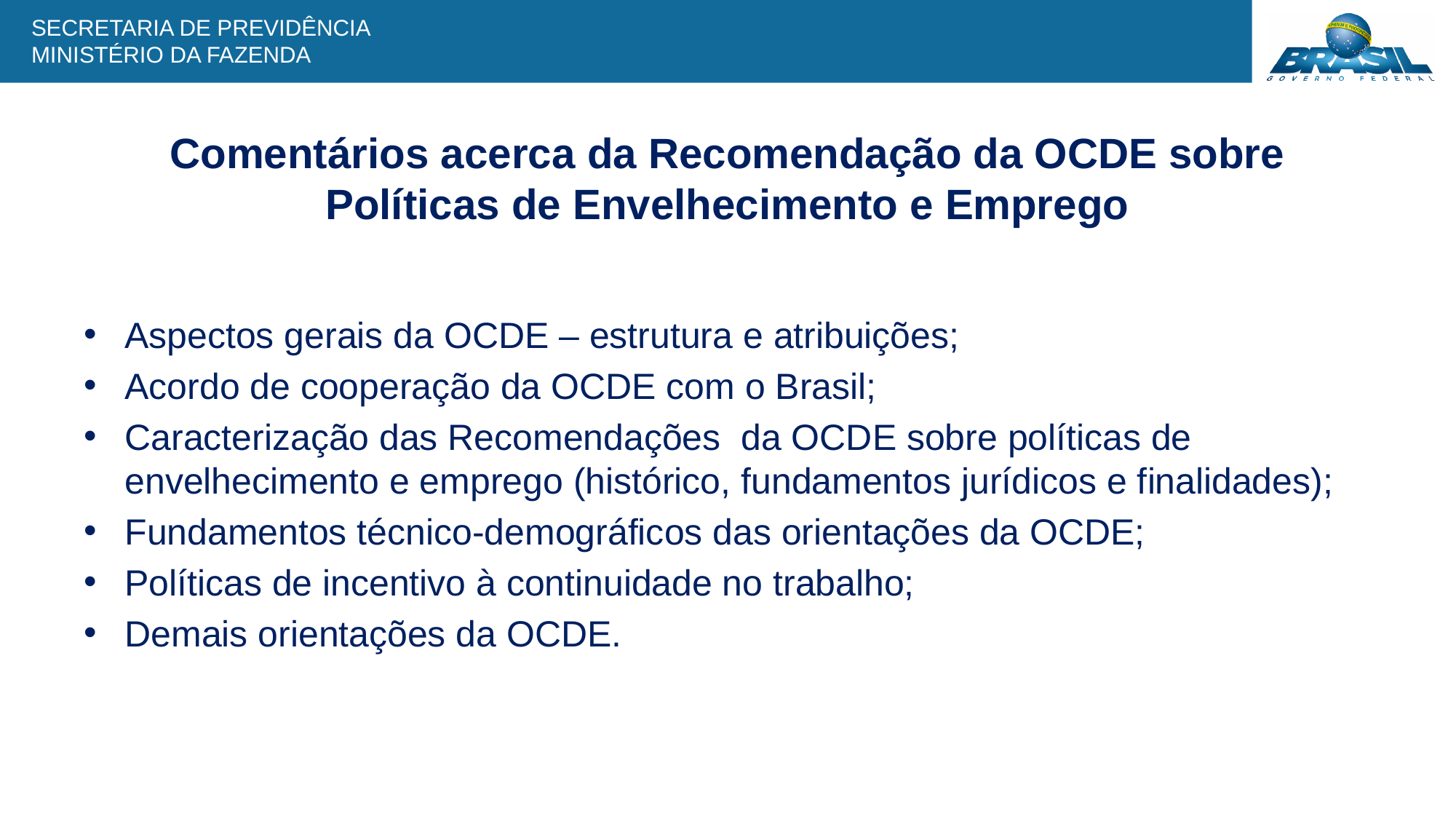

# Comentários acerca da Recomendação da OCDE sobre Políticas de Envelhecimento e Emprego
Aspectos gerais da OCDE – estrutura e atribuições;
Acordo de cooperação da OCDE com o Brasil;
Caracterização das Recomendações  da OCDE sobre políticas de envelhecimento e emprego (histórico, fundamentos jurídicos e finalidades);
Fundamentos técnico-demográficos das orientações da OCDE;
Políticas de incentivo à continuidade no trabalho;
Demais orientações da OCDE.